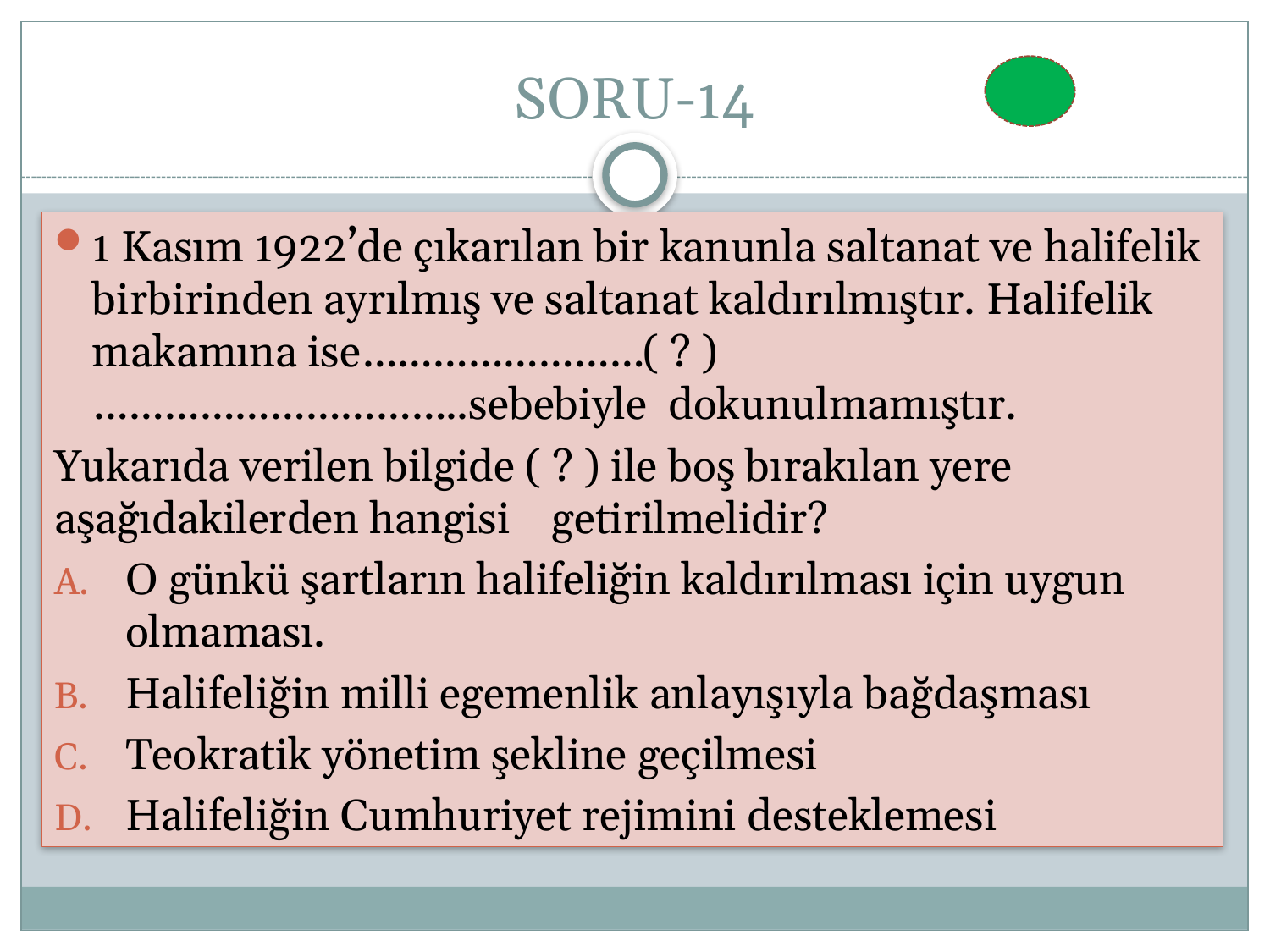

# SORU-14

1 Kasım 1922’de çıkarılan bir kanunla saltanat ve halifelik birbirinden ayrılmış ve saltanat kaldırılmıştır. Halifelik makamına ise……………………( ? )…………………………..sebebiyle  dokunulmamıştır.
Yukarıda verilen bilgide ( ? ) ile boş bırakılan yere aşağıdakilerden hangisi    getirilmelidir?
O günkü şartların halifeliğin kaldırılması için uygun olmaması.
Halifeliğin milli egemenlik anlayışıyla bağdaşması
Teokratik yönetim şekline geçilmesi
Halifeliğin Cumhuriyet rejimini desteklemesi